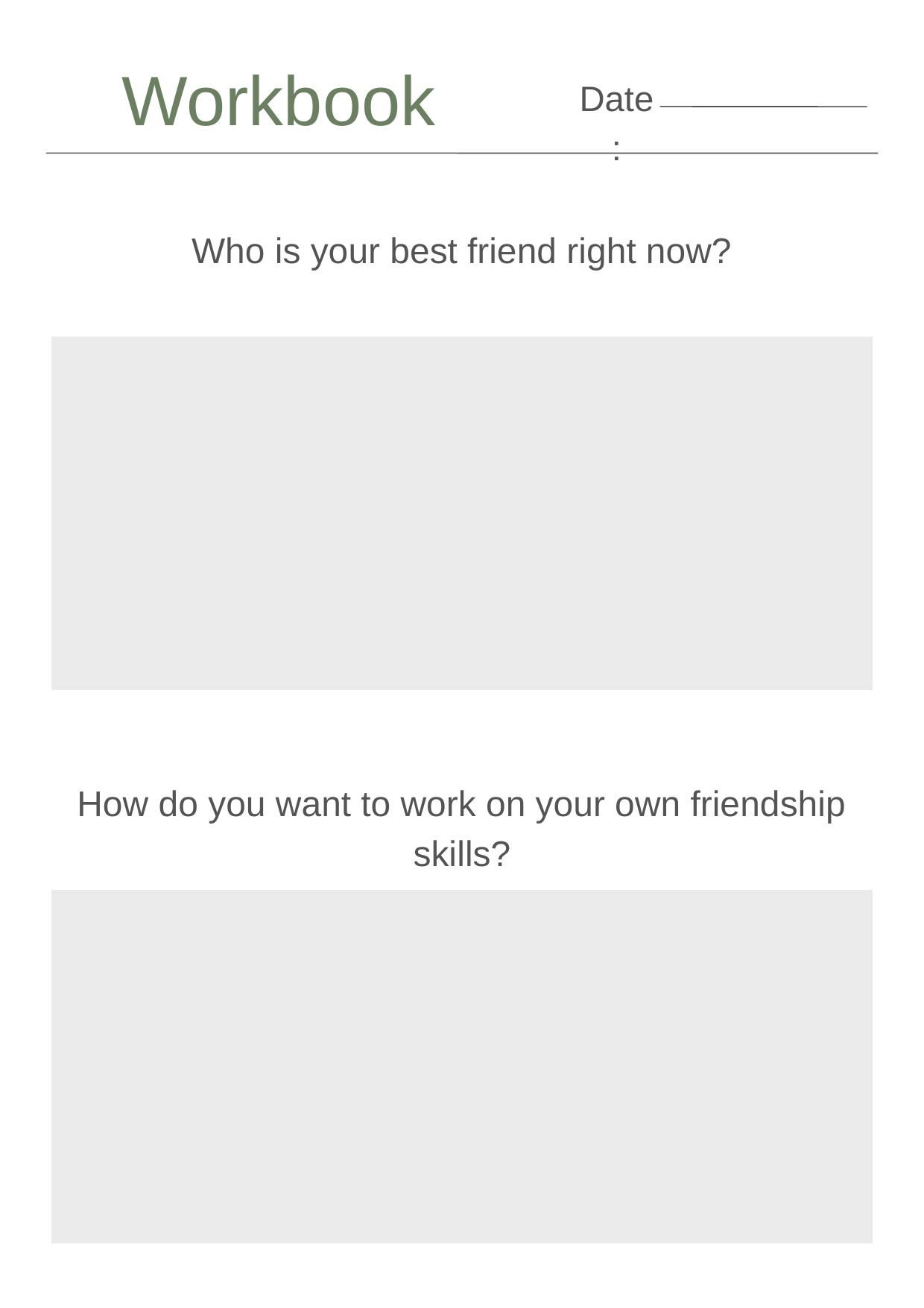

Workbook
Date:

Who is your best friend right now?

How do you want to work on your own friendship skills?